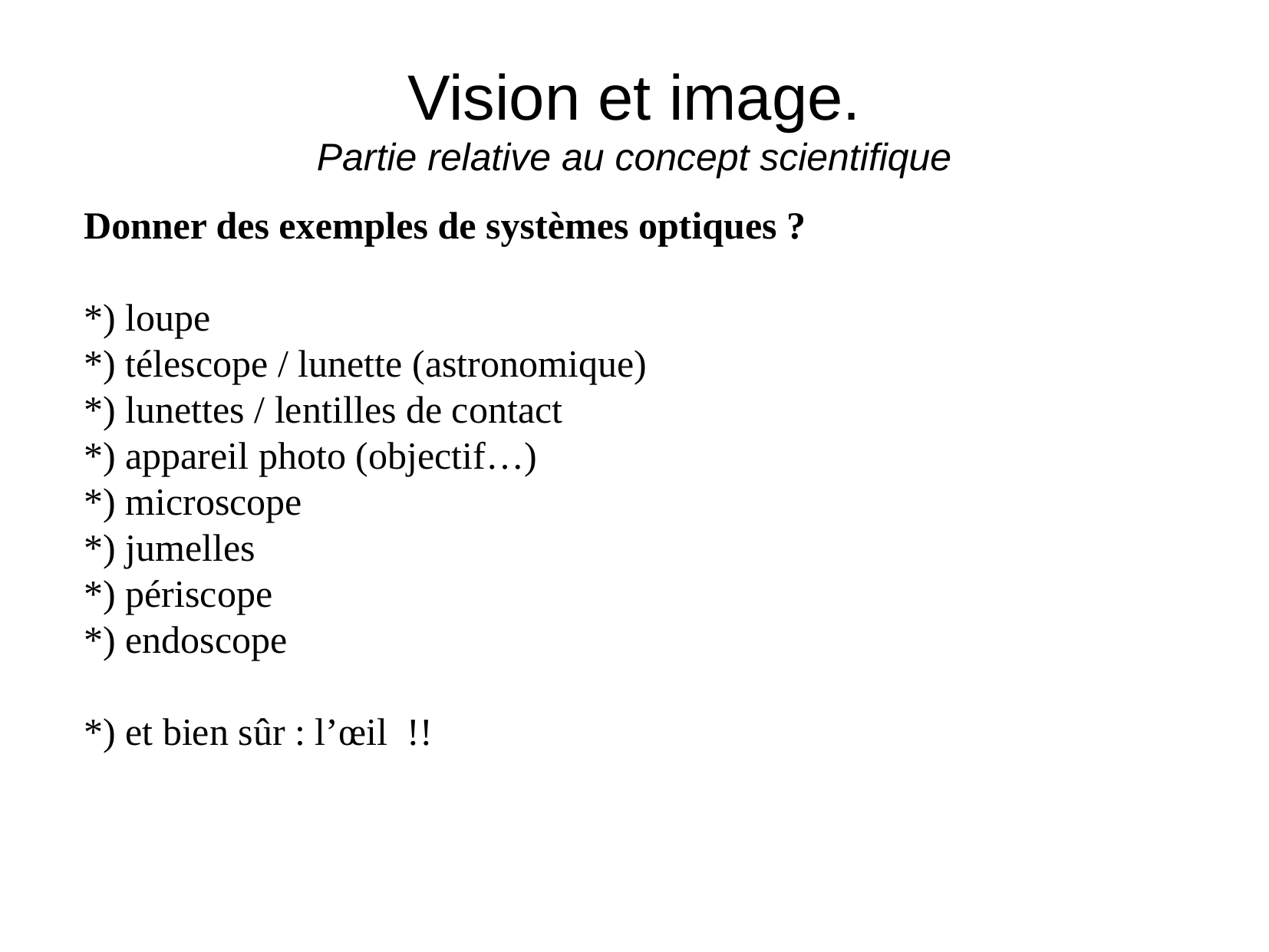

# Vision et image. Partie relative au concept scientifique
Donner des exemples de systèmes optiques ?

*) loupe
*) télescope / lunette (astronomique)
*) lunettes / lentilles de contact
*) appareil photo (objectif…)
*) microscope
*) jumelles
*) périscope
*) endoscope

*) et bien sûr : l’œil  !!